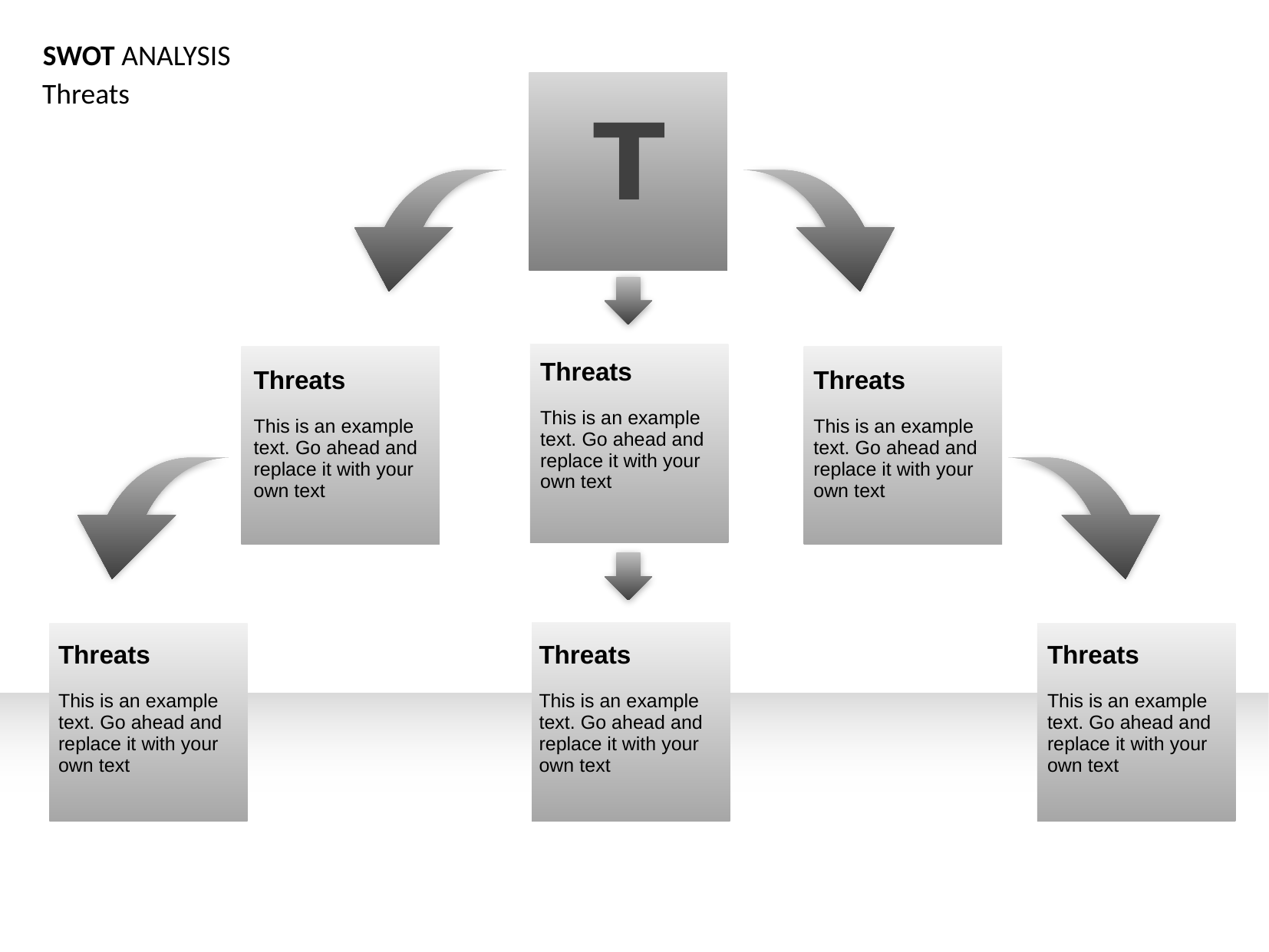

SWOT ANALYSIS

Threats
T

Threats

This is an example text. Go ahead and replace it with your own text

Threats

This is an example text. Go ahead and replace it with your own text

Threats

This is an example text. Go ahead and replace it with your own text

Threats

This is an example text. Go ahead and replace it with your own text

Threats

This is an example text. Go ahead and replace it with your own text

Threats

This is an example text. Go ahead and replace it with your own text